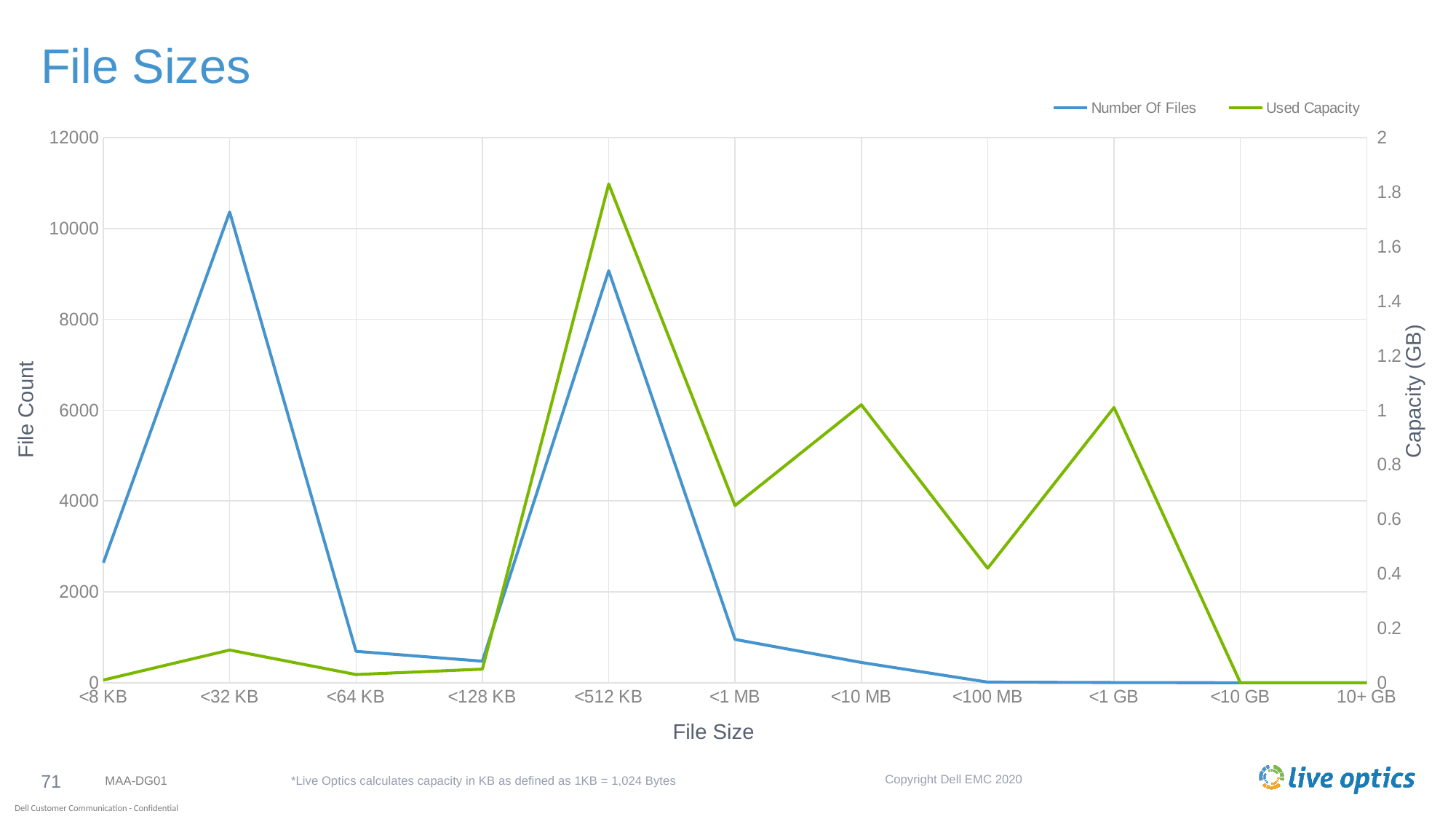

# File Sizes

### Chart

| Category | Number Of Files | Used Capacity |
|---|---|---|
| <8 KB | 2642.0 | 0.01 |
| <32 KB | 10363.0 | 0.12 |
| <64 KB | 691.0 | 0.03 |
| <128 KB | 475.0 | 0.05 |
| <512 KB | 9071.0 | 1.83 |
| <1 MB | 954.0 | 0.65 |
| <10 MB | 446.0 | 1.02 |
| <100 MB | 14.0 | 0.42 |
| <1 GB | 4.0 | 1.01 |
| <10 GB | 0.0 | 0.0 |
| 10+ GB | 0.0 | 0.0 |
Capacity (GB)
File Count
File Size